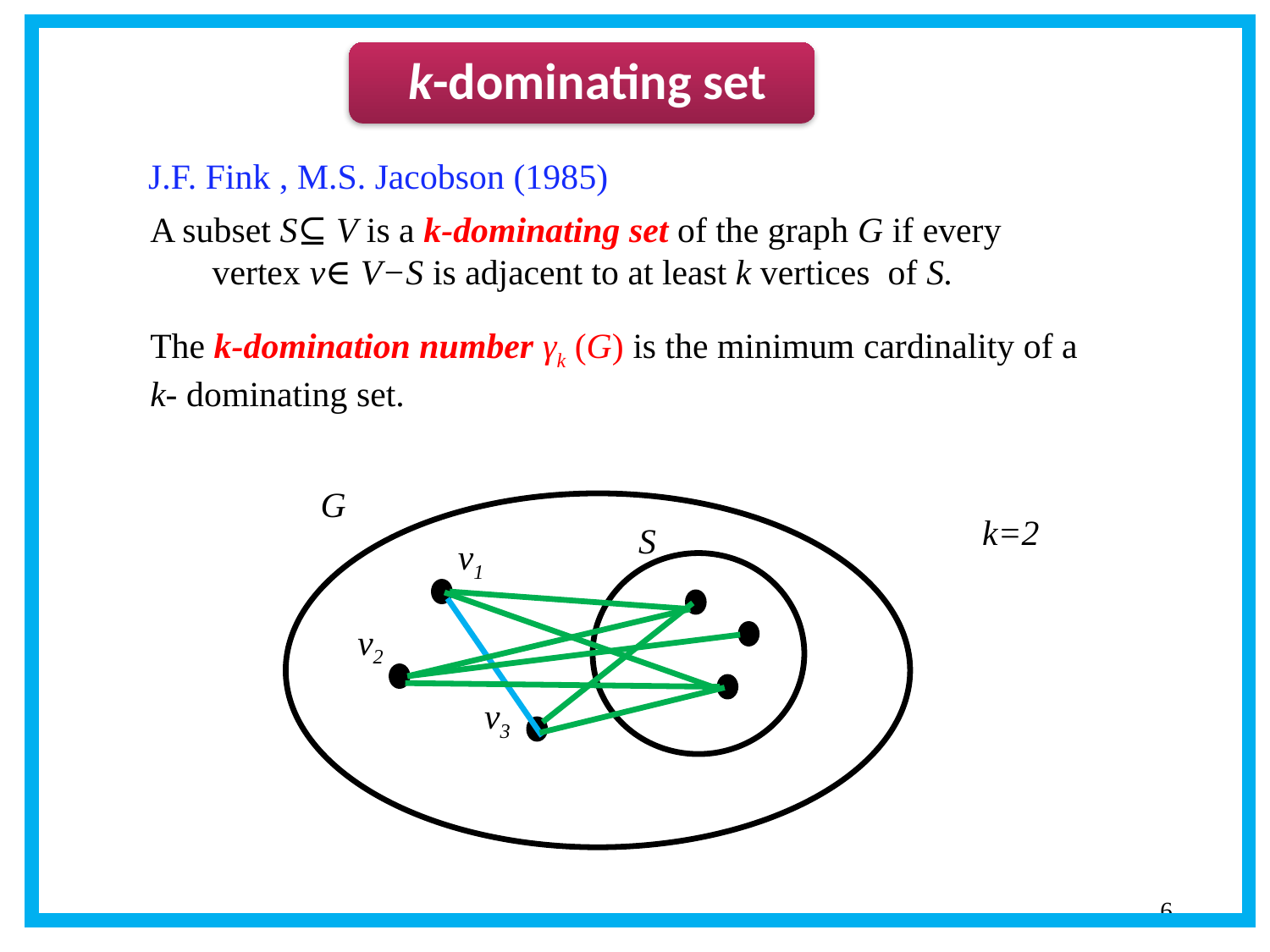

k-dominating set
 J.F. Fink , M.S. Jacobson (1985)

A subset S⊆ V is a k-dominating set of the graph G if every           vertex v∈ V−S is adjacent to at least k vertices  of S.

The k-domination number γk (G) is the minimum cardinality of a k- dominating set.

G

k=2
S
v1

v2

v3

6